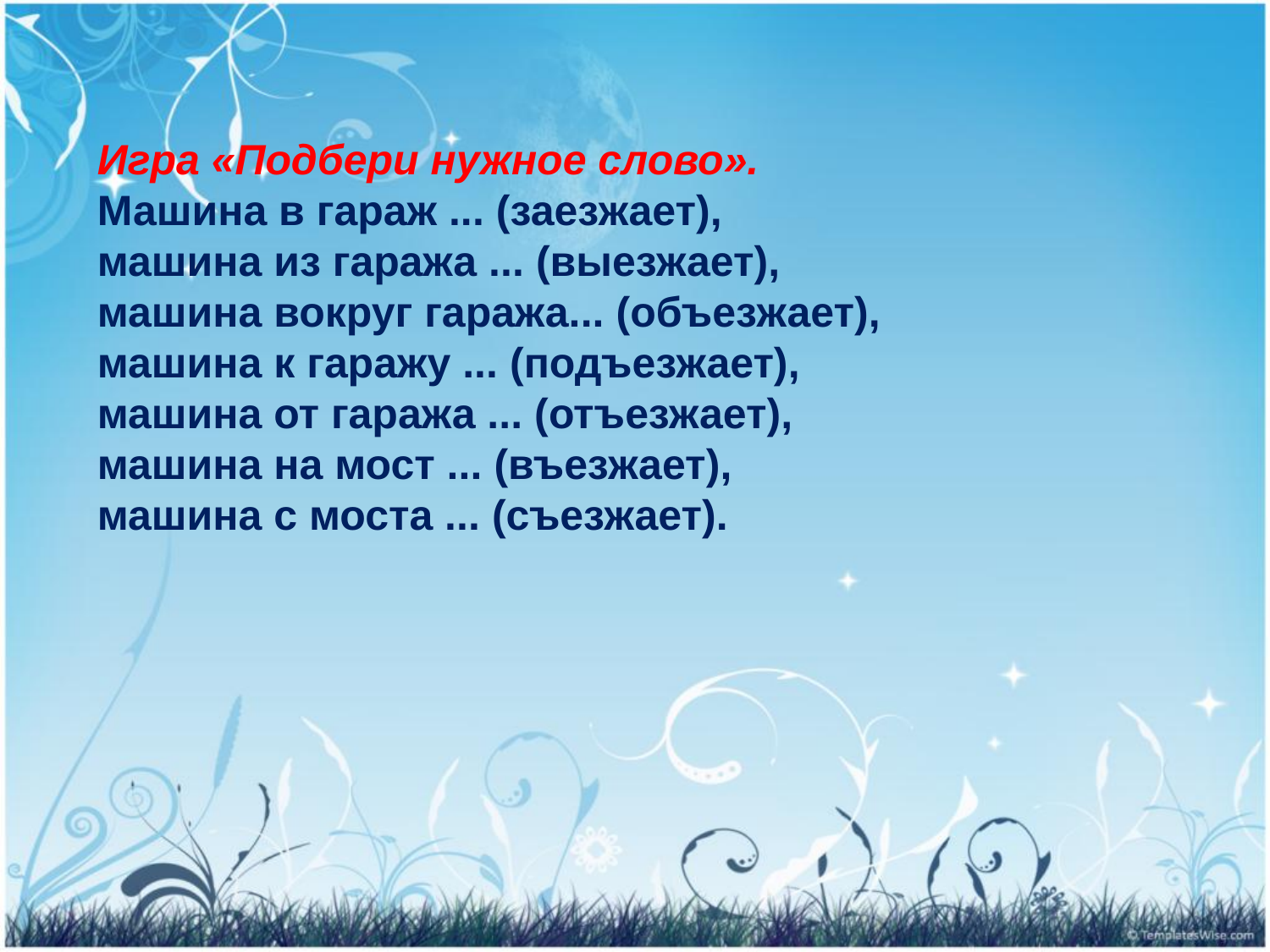

Игра «Подбери нужное слово».
Машина в гараж ... (заезжает),
машина из гаража ... (выезжает),
машина вокруг гаража... (объезжает),
машина к гаражу ... (подъезжает),
машина от гаража ... (отъезжает),
машина на мост ... (въезжает),
машина с моста ... (съезжает).